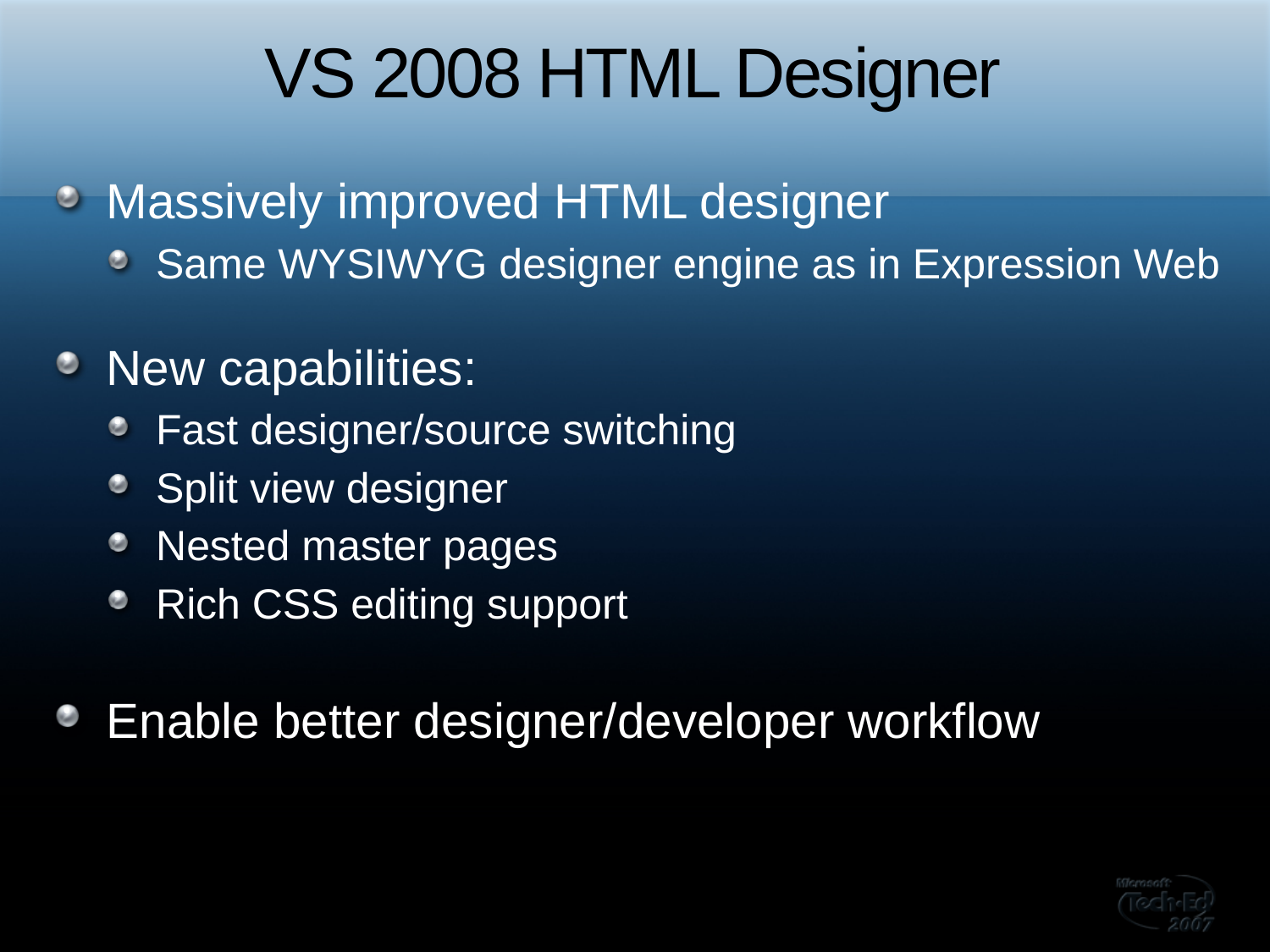

# VS 2008 HTML Designer
Massively improved HTML designer
Same WYSIWYG designer engine as in Expression Web

New capabilities:
Fast designer/source switching
Split view designer
Nested master pages
Rich CSS editing support

Enable better designer/developer workflow